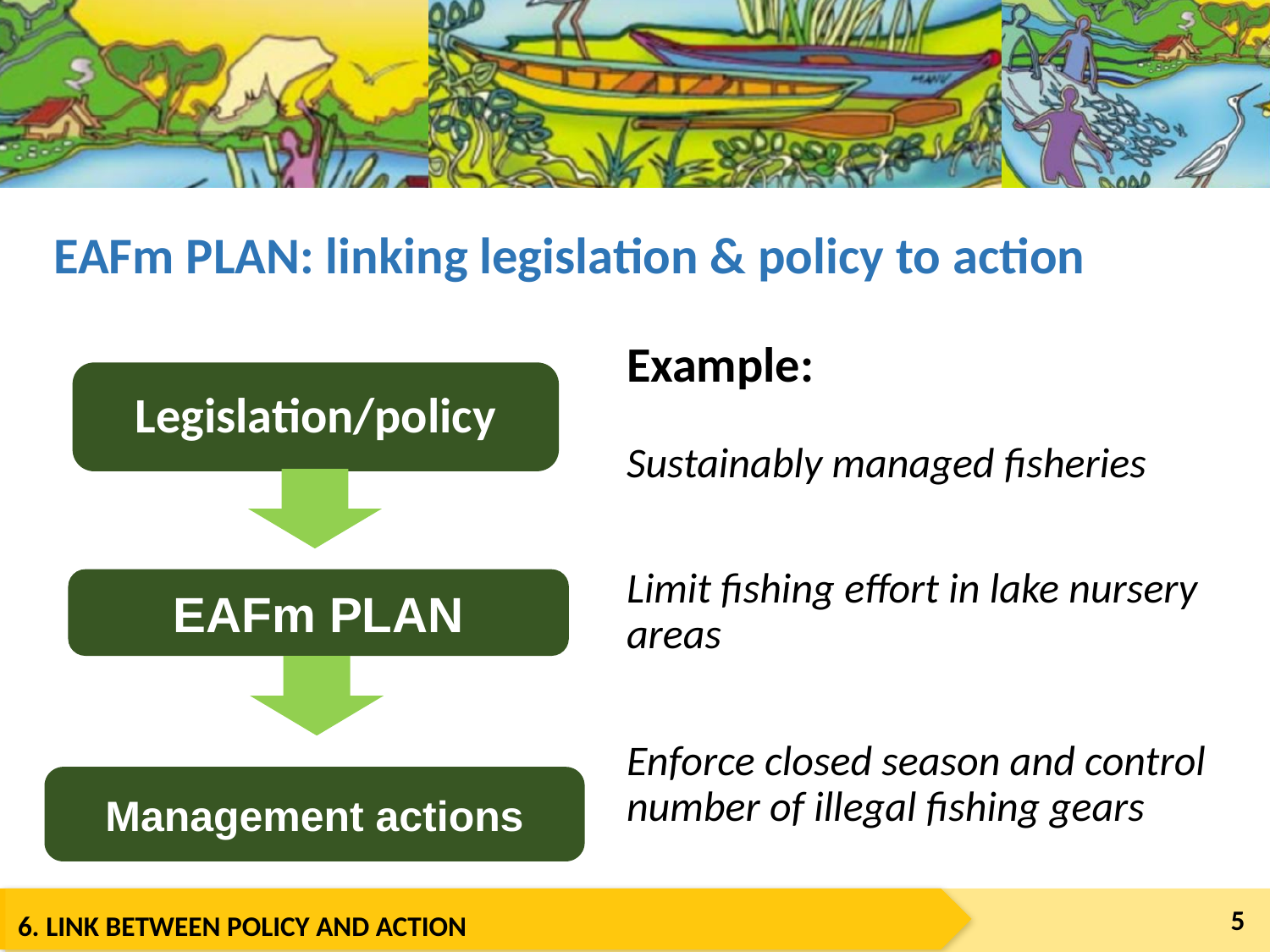

# EAFm PLAN: linking legislation & policy to action
Example:
Sustainably managed fisheries

Limit fishing effort in lake nursery areas

Enforce closed season and control number of illegal fishing gears
Legislation/policy

EAFm PLAN

Management actions
5